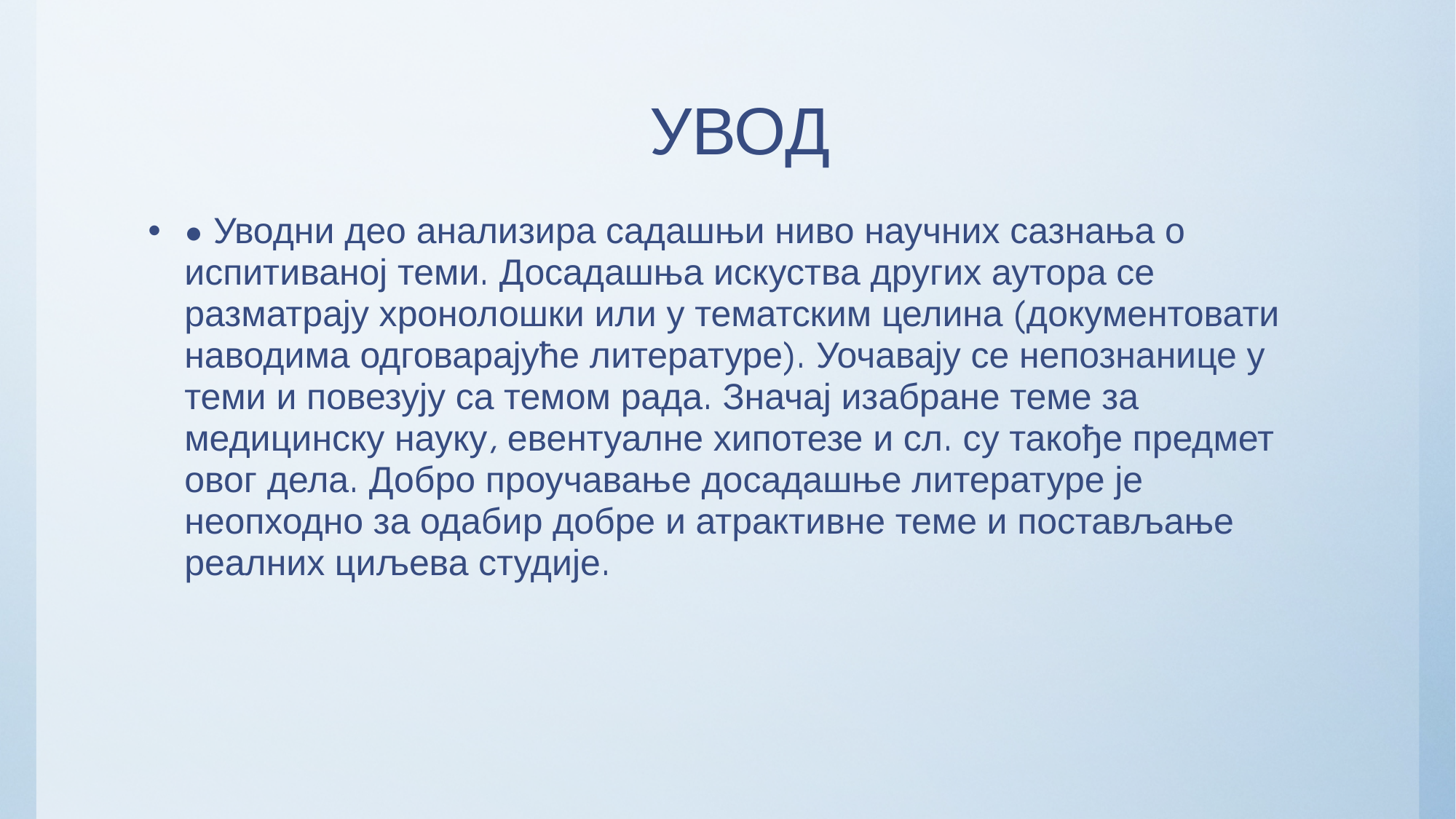

# УВОД
• Уводни део анализира садашњи ниво научних сазнања о испитиваној теми. Досадашња искуства других аутора се разматрају хронолошки или у тематским целина (документовати наводима одговарајуће литературе). Уочавају се непознанице у теми и повезују са темом рада. Значај изабране теме за медицинску науку, евентуалне хипотезе и сл. су такође предмет овог дела. Добро проучавање досадашње литературе је неопходно за одабир добре и атрактивне теме и постављање реалних циљева студије.